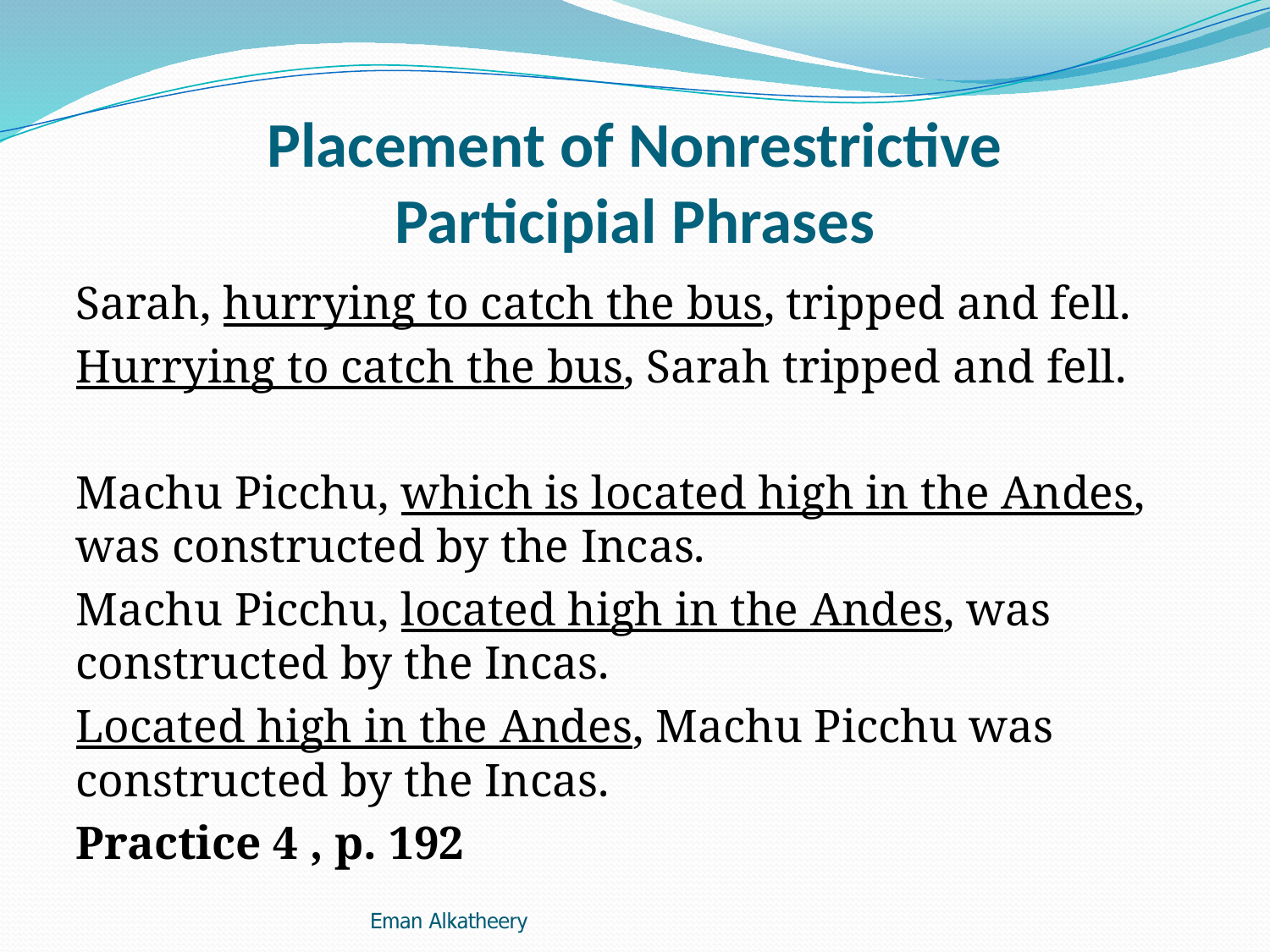

# Placement of Nonrestrictive Participial Phrases
Sarah, hurrying to catch the bus, tripped and fell.
Hurrying to catch the bus, Sarah tripped and fell.

Machu Picchu, which is located high in the Andes, was constructed by the Incas.
Machu Picchu, located high in the Andes, was constructed by the Incas.
Located high in the Andes, Machu Picchu was constructed by the Incas.
Practice 4 , p. 192

Eman Alkatheery